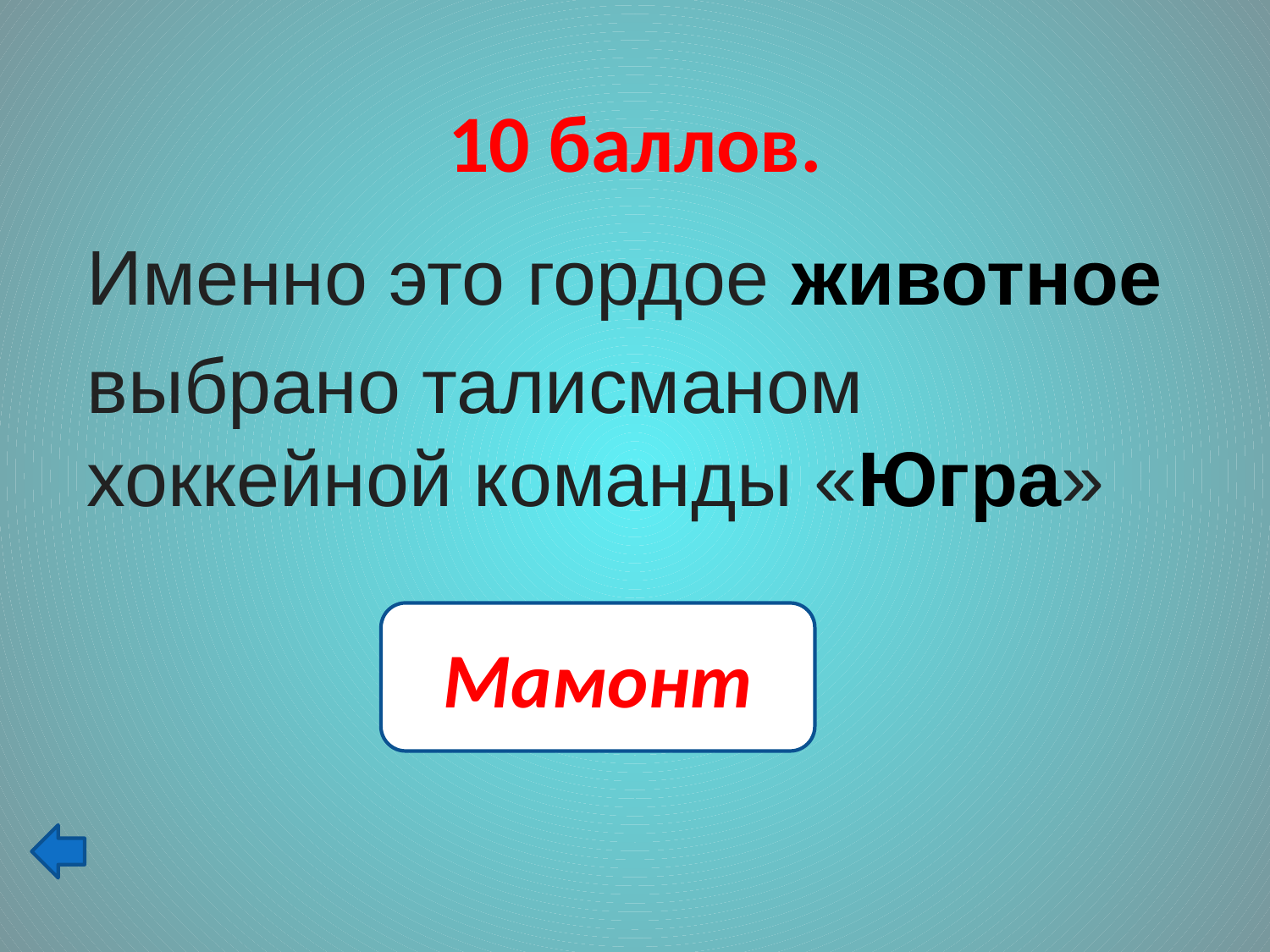

# 10 баллов.

Именно это гордое животное
выбрано талисманом хоккейной команды «Югра»

Мамонт